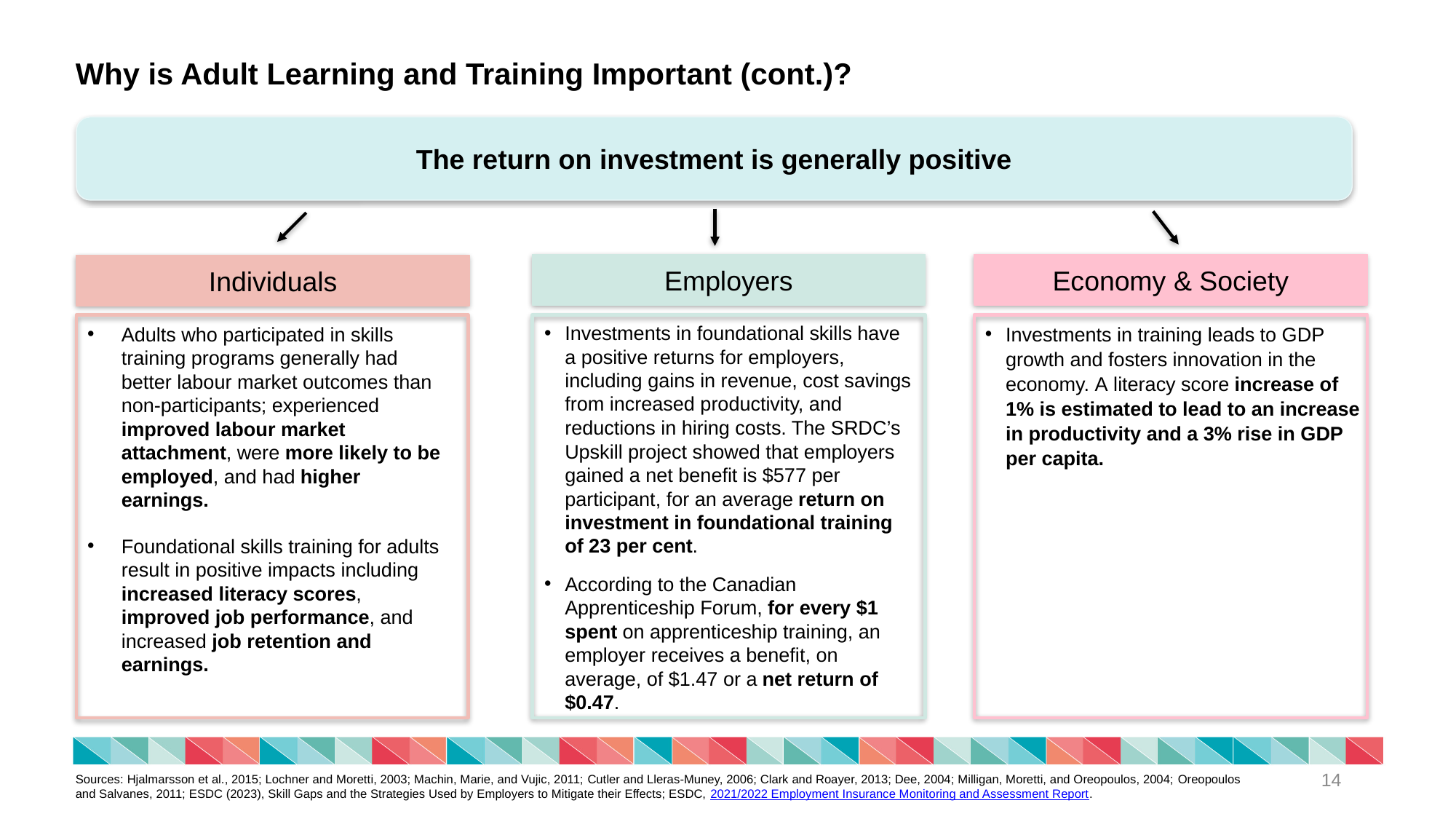

# Why is Adult Learning and Training Important (cont.)?
The return on investment is generally positive
Economy & Society
Employers
Individuals

Investments in foundational skills have a positive returns for employers, including gains in revenue, cost savings from increased productivity, and reductions in hiring costs. The SRDC’s Upskill project showed that employers gained a net benefit is $577 per participant, for an average return on investment in foundational training of 23 per cent.

According to the Canadian Apprenticeship Forum, for every $1 spent on apprenticeship training, an employer receives a benefit, on average, of $1.47 or a net return of $0.47.
Investments in training leads to GDP growth and fosters innovation in the economy. A literacy score increase of 1% is estimated to lead to an increase in productivity and a 3% rise in GDP per capita.

Adults who participated in skills training programs generally had better labour market outcomes than non-participants; experienced improved labour market attachment, were more likely to be employed, and had higher earnings.

Foundational skills training for adults result in positive impacts including increased literacy scores, improved job performance, and increased job retention and earnings.
Sources: Hjalmarsson et al., 2015; Lochner and Moretti, 2003; Machin, Marie, and Vujic, 2011; Cutler and Lleras-Muney, 2006; Clark and Roayer, 2013; Dee, 2004; Milligan, Moretti, and Oreopoulos, 2004; Oreopoulos and Salvanes, 2011; ESDC (2023), Skill Gaps and the Strategies Used by Employers to Mitigate their Effects; ESDC, 2021/2022 Employment Insurance Monitoring and Assessment Report.
14